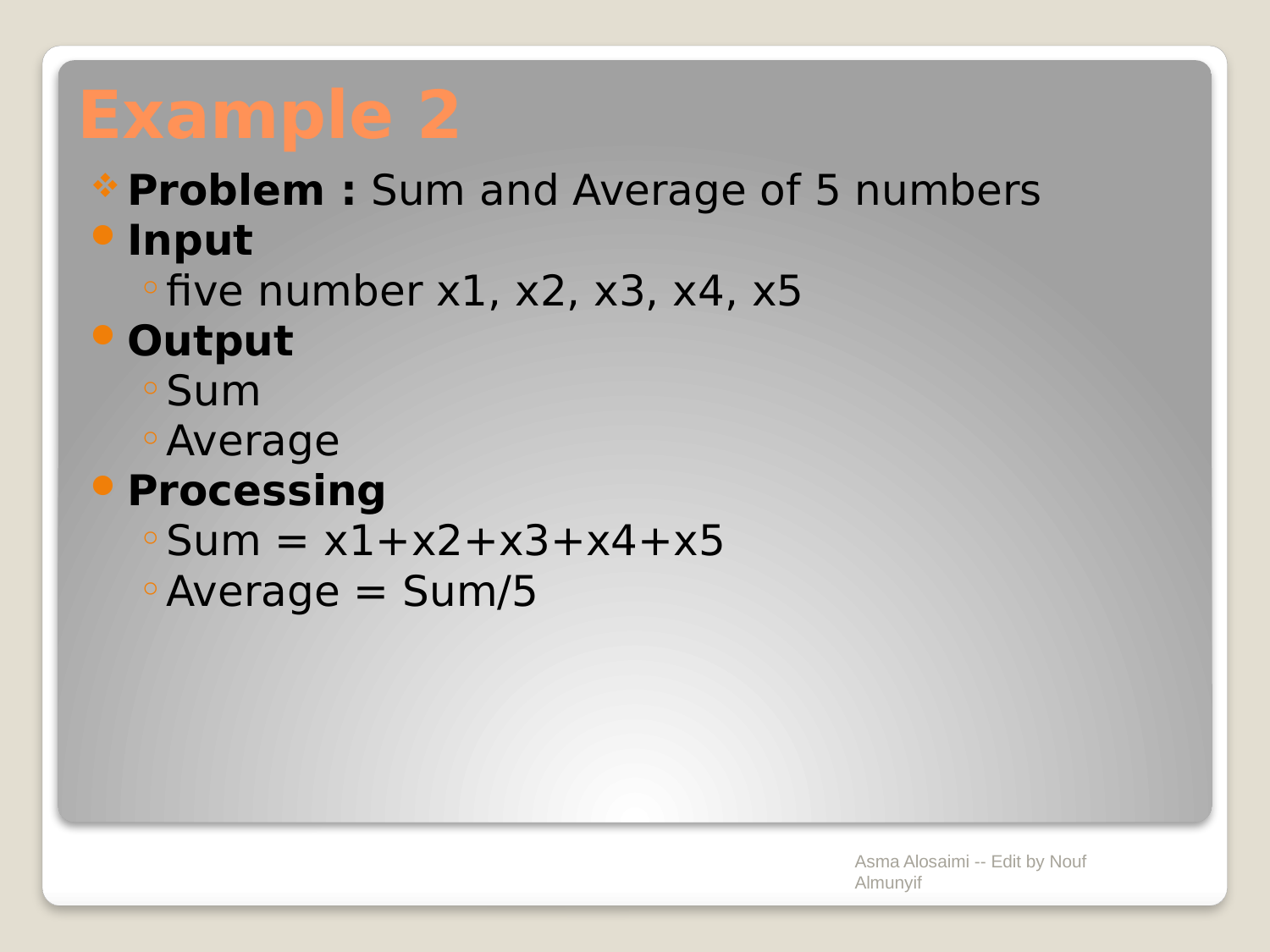

# Example 2
Problem : Sum and Average of 5 numbers
Input
five number x1, x2, x3, x4, x5
Output
Sum
Average
Processing
Sum = x1+x2+x3+x4+x5
Average = Sum/5

Asma Alosaimi -- Edit by Nouf Almunyif